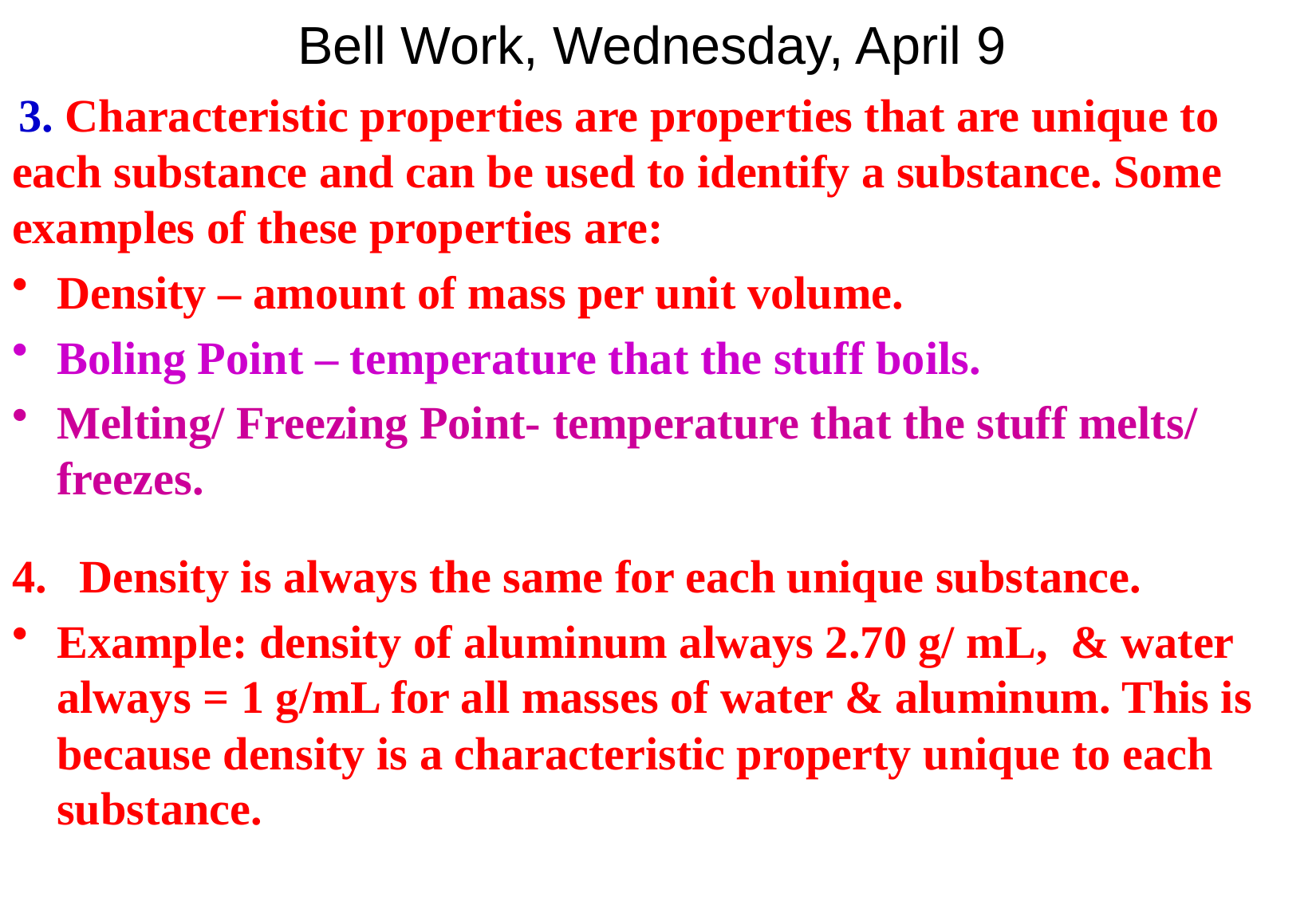

# Bell Work, Wednesday, April 9
 3. Characteristic properties are properties that are unique to each substance and can be used to identify a substance. Some examples of these properties are:
Density – amount of mass per unit volume.
Boling Point – temperature that the stuff boils.
Melting/ Freezing Point- temperature that the stuff melts/ freezes.

Density is always the same for each unique substance.
Example: density of aluminum always 2.70 g/ mL,  & water always = 1 g/mL for all masses of water & aluminum. This is because density is a characteristic property unique to each substance.